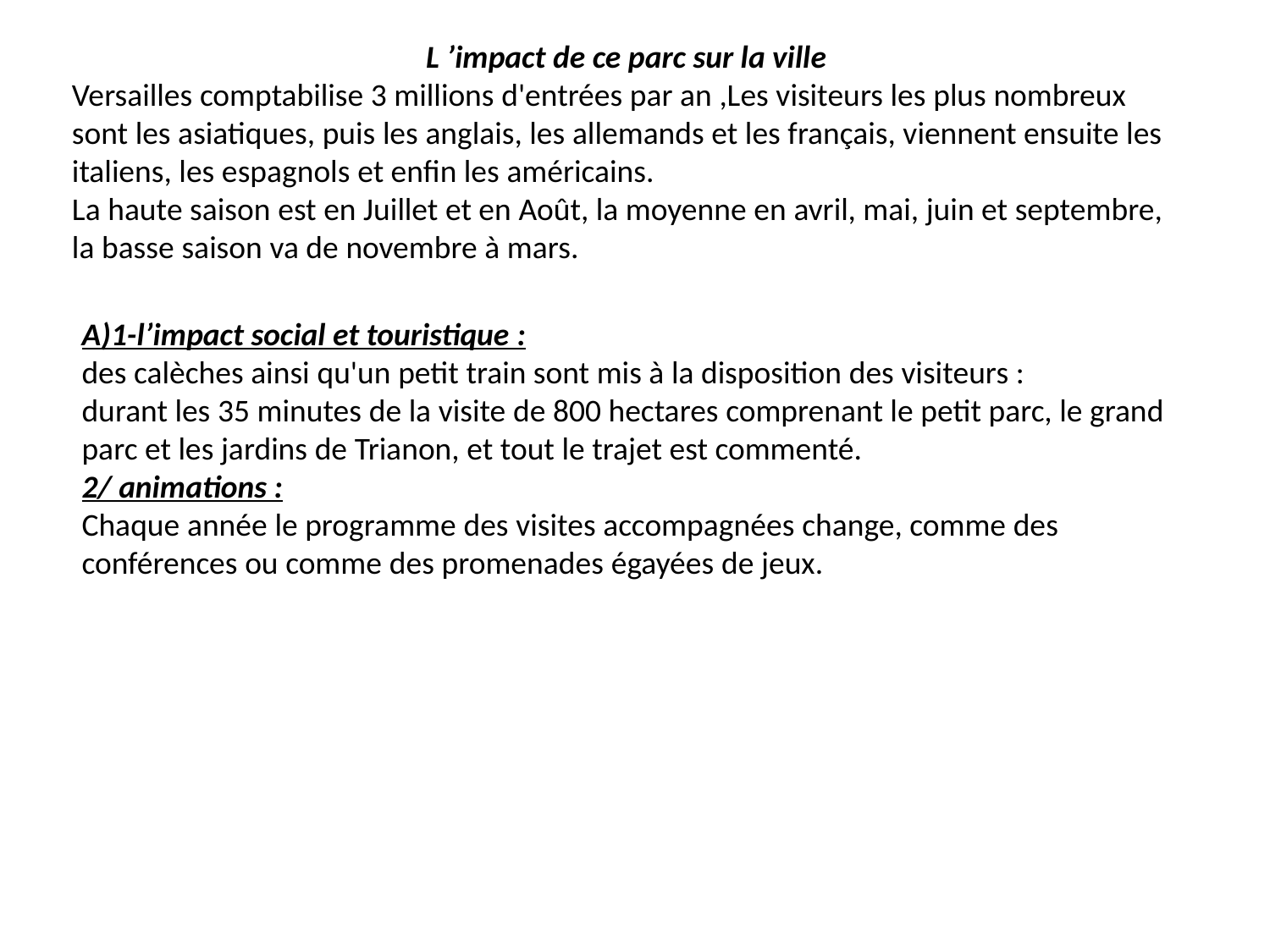

L ’impact de ce parc sur la ville
Versailles comptabilise 3 millions d'entrées par an ,Les visiteurs les plus nombreux sont les asiatiques, puis les anglais, les allemands et les français, viennent ensuite les italiens, les espagnols et enfin les américains.
La haute saison est en Juillet et en Août, la moyenne en avril, mai, juin et septembre, la basse saison va de novembre à mars.
A)1-l’impact social et touristique :
des calèches ainsi qu'un petit train sont mis à la disposition des visiteurs : 
durant les 35 minutes de la visite de 800 hectares comprenant le petit parc, le grand parc et les jardins de Trianon, et tout le trajet est commenté.
2/ animations :
Chaque année le programme des visites accompagnées change, comme des conférences ou comme des promenades égayées de jeux.